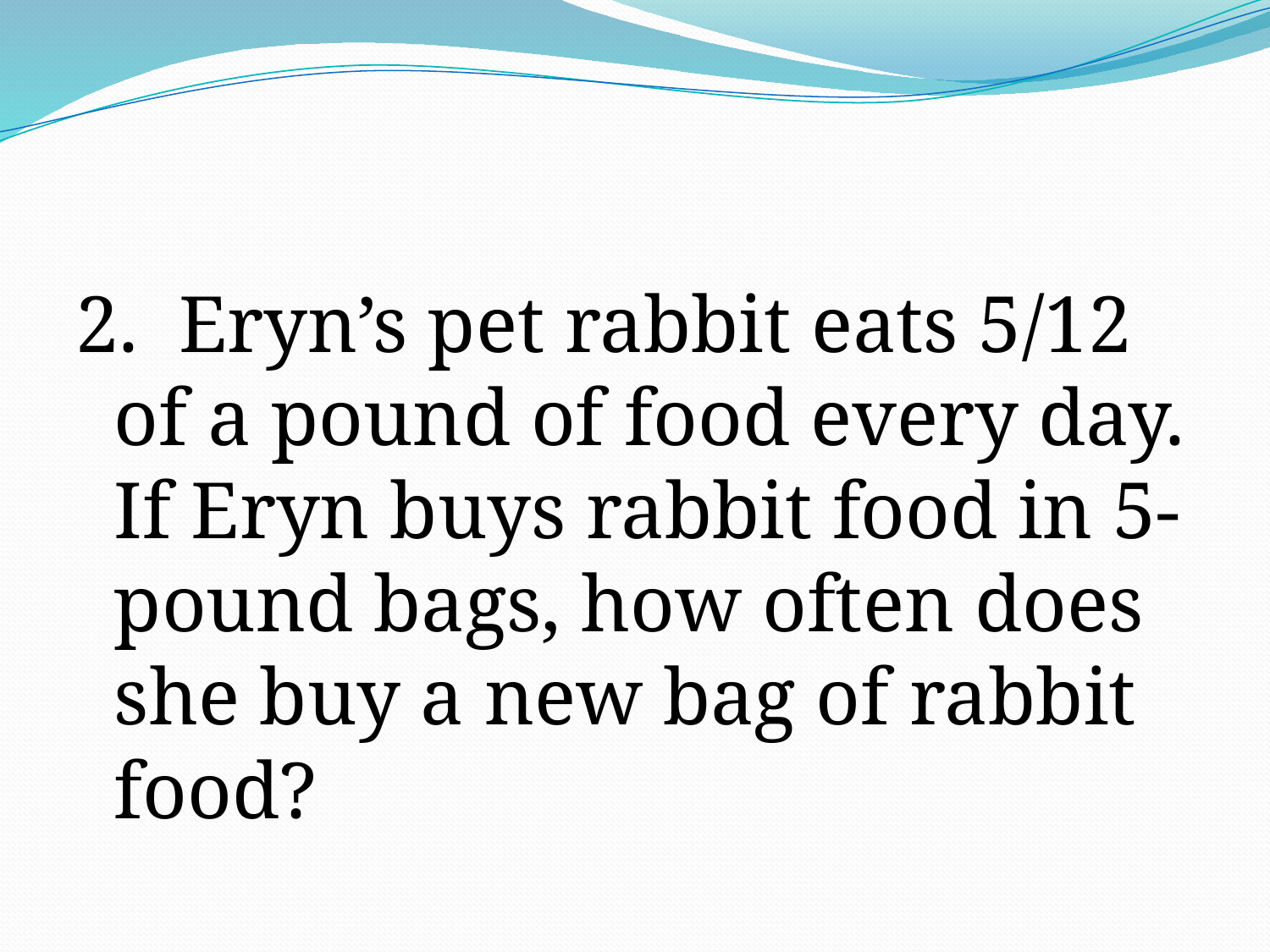

2.  Eryn’s pet rabbit eats 5/12 of a pound of food every day. If Eryn buys rabbit food in 5-pound bags, how often does she buy a new bag of rabbit food?